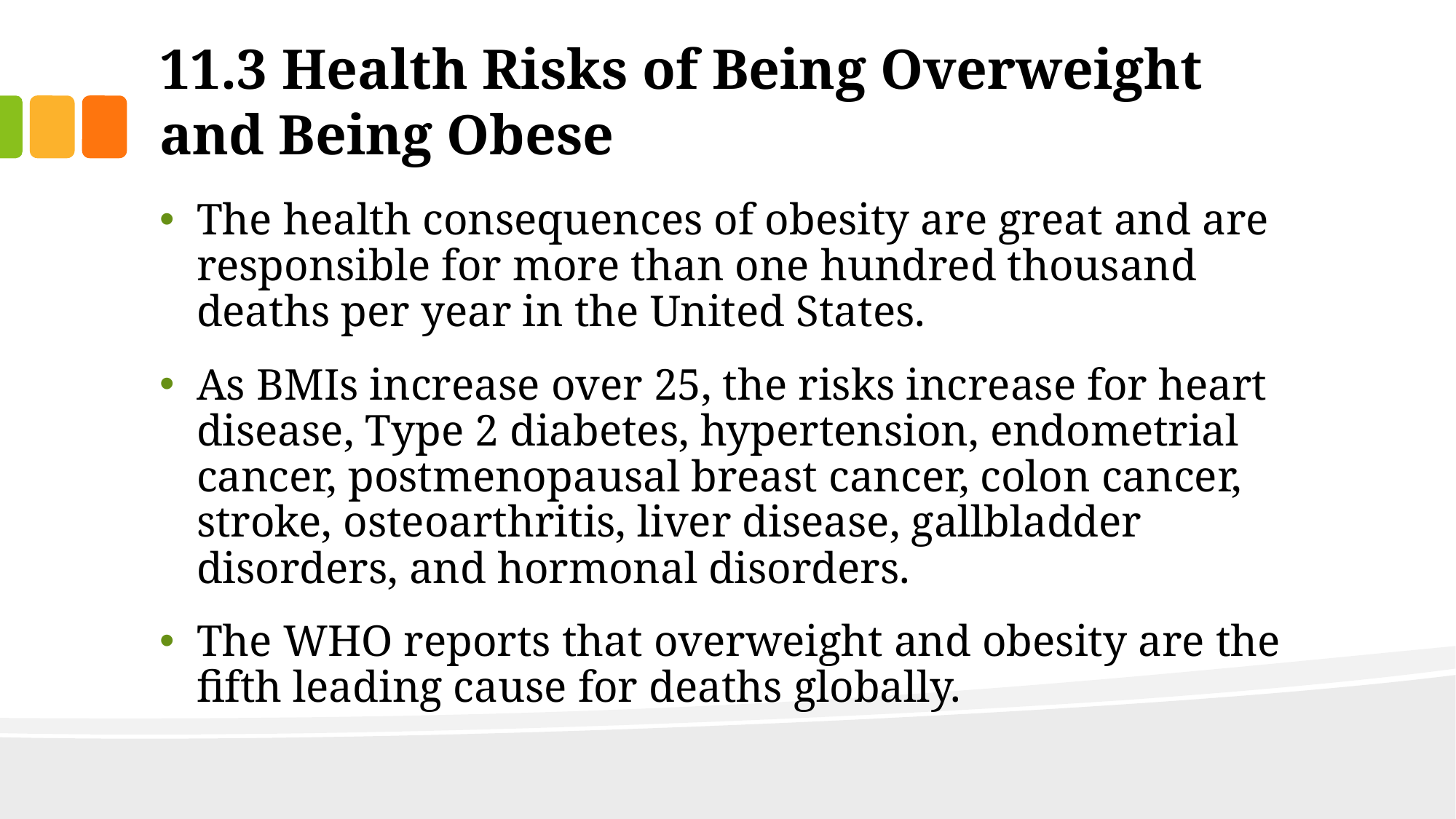

# 11.3 Health Risks of Being Overweight and Being Obese
The health consequences of obesity are great and are responsible for more than one hundred thousand deaths per year in the United States.
As BMIs increase over 25, the risks increase for heart disease, Type 2 diabetes, hypertension, endometrial cancer, postmenopausal breast cancer, colon cancer, stroke, osteoarthritis, liver disease, gallbladder disorders, and hormonal disorders.
The WHO reports that overweight and obesity are the fifth leading cause for deaths globally.